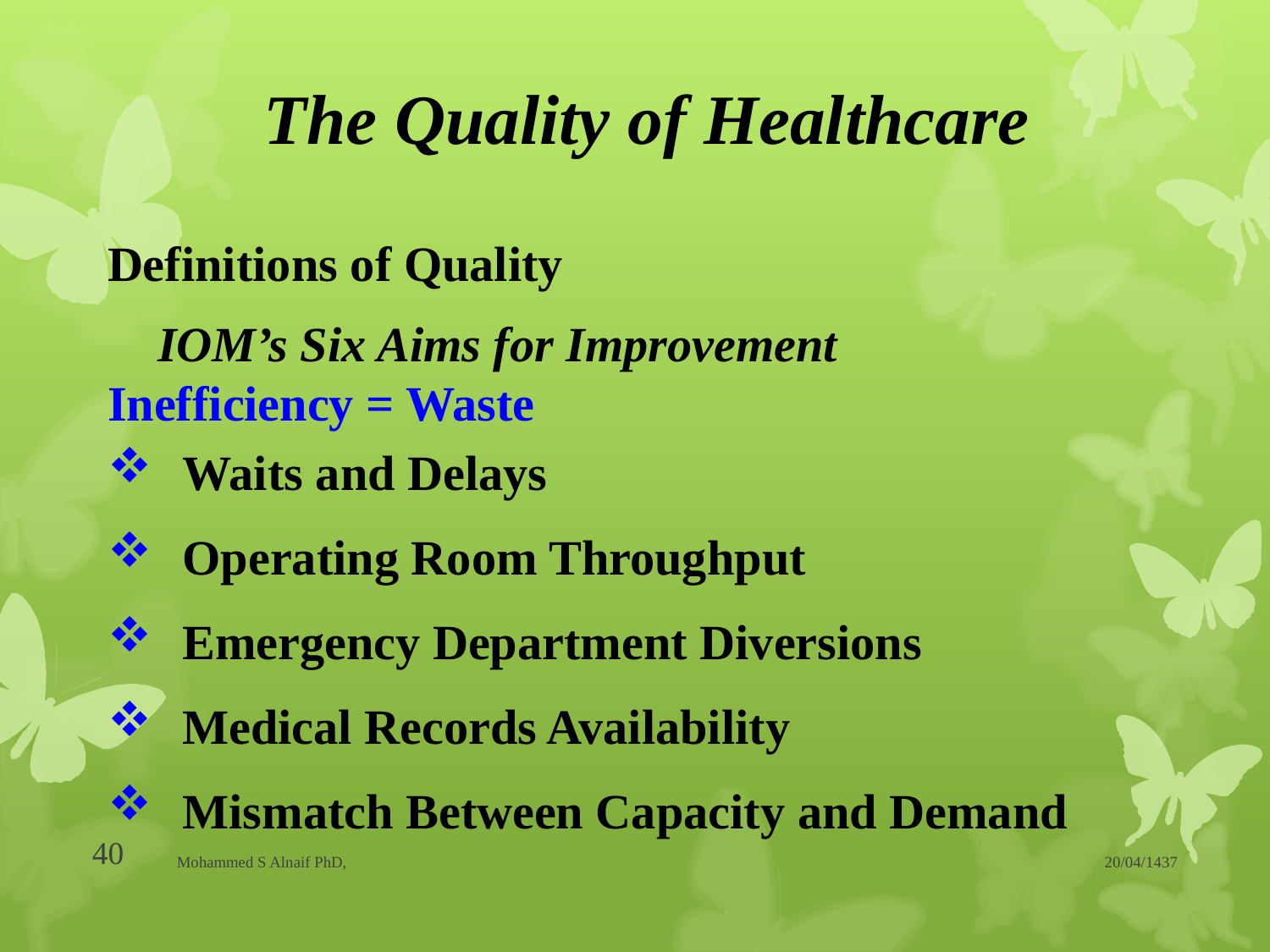

# The Quality of Healthcare
Definitions of Quality
IOM’s Six Aims for Improvement
Inefficiency = Waste
Waits and Delays
Operating Room Throughput
Emergency Department Diversions
Medical Records Availability
Mismatch Between Capacity and Demand
40
Mohammed S Alnaif PhD,
20/04/1437